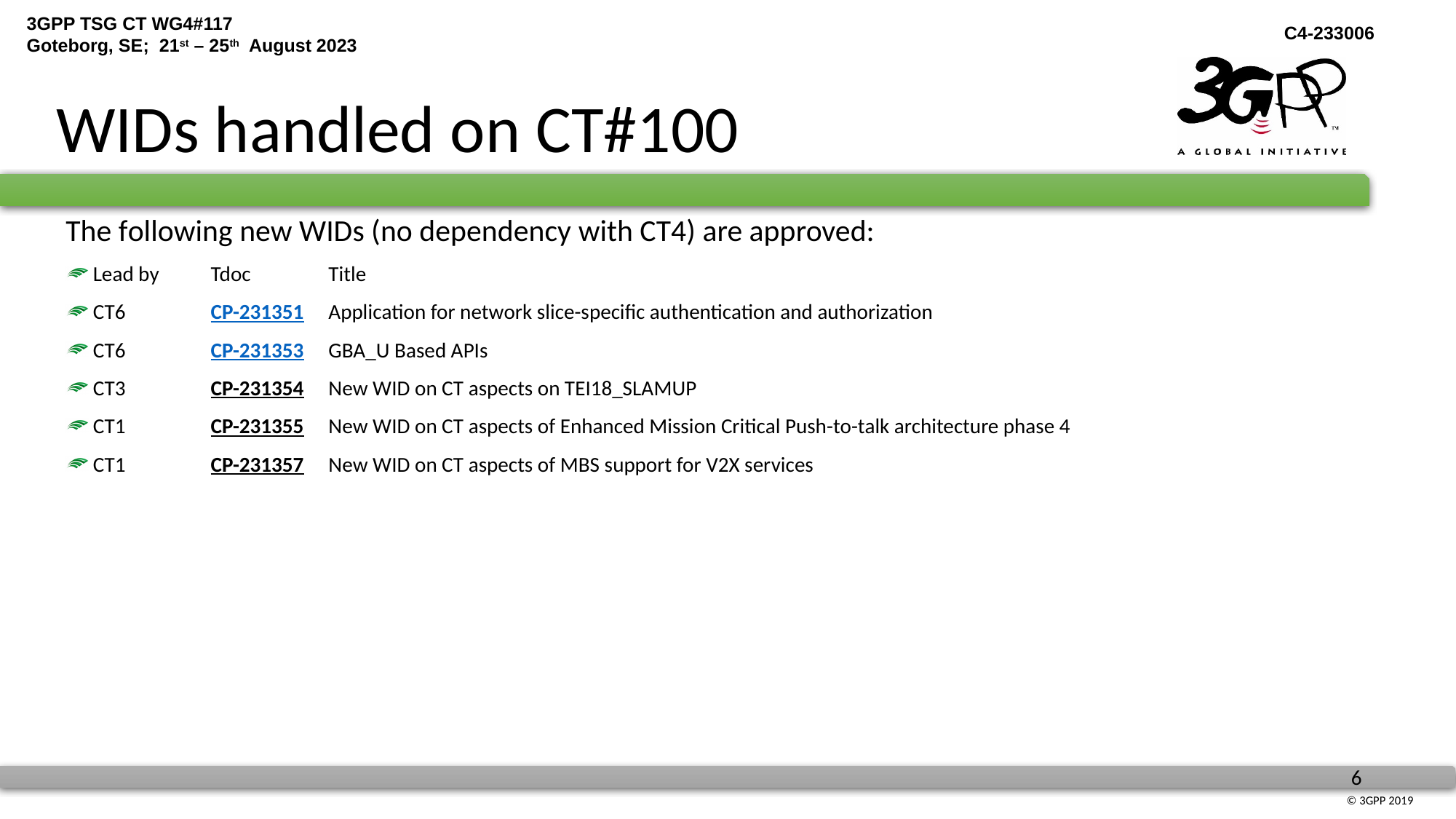

# WIDs handled on CT#100
The following new WIDs (no dependency with CT4) are approved:
Lead by	Tdoc	Title
CT6	CP-231351	Application for network slice-specific authentication and authorization
CT6	CP-231353	GBA_U Based APIs
CT3	CP-231354	New WID on CT aspects on TEI18_SLAMUP
CT1	CP-231355	New WID on CT aspects of Enhanced Mission Critical Push-to-talk architecture phase 4
CT1	CP-231357	New WID on CT aspects of MBS support for V2X services